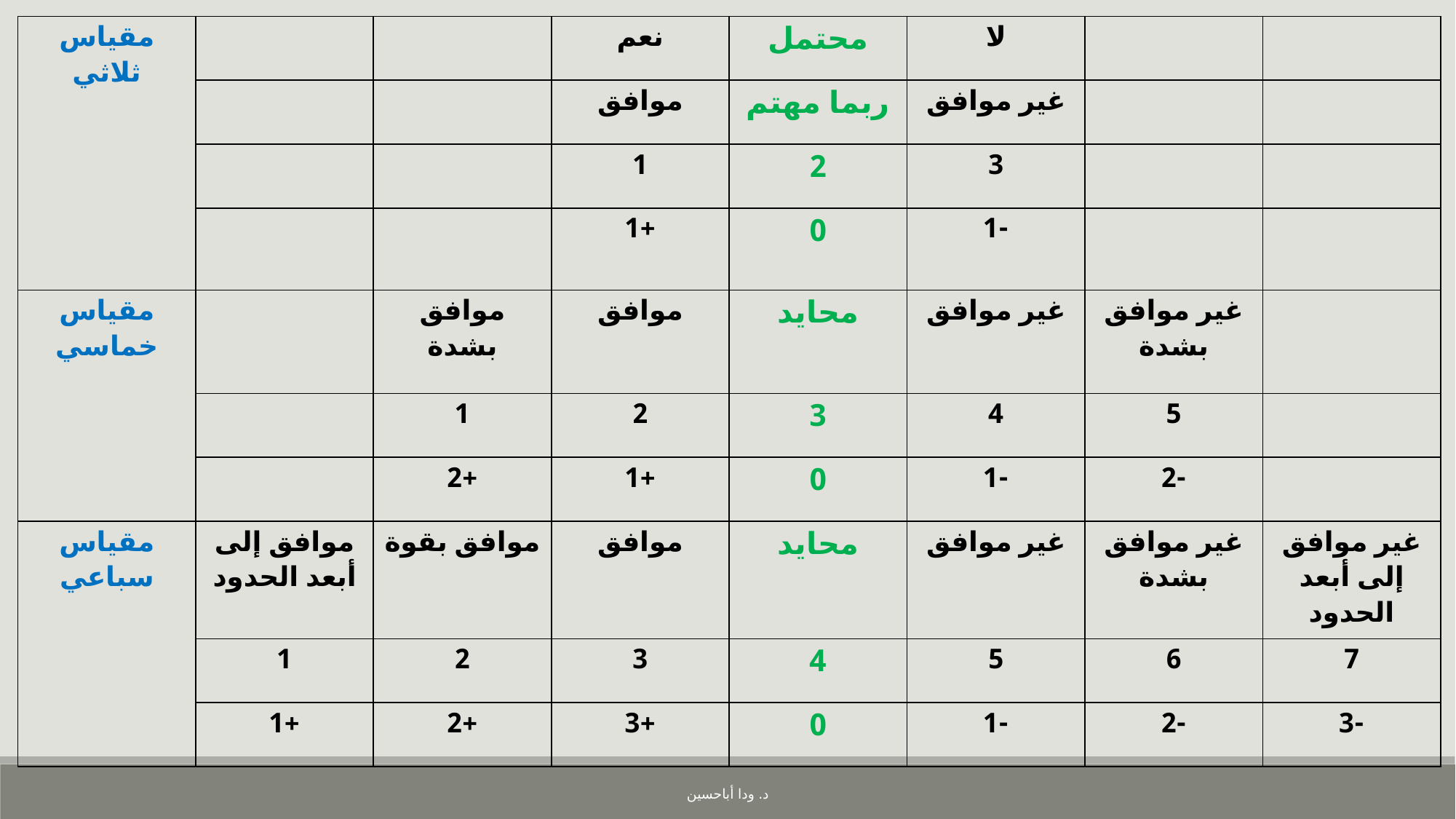

| مقياس ثلاثي |  |  | نعم | محتمل | لا |  |  |
| --- | --- | --- | --- | --- | --- | --- | --- |
|  |  |  | موافق | ربما مهتم | غير موافق |  |  |
|  |  |  | 1 | 2 | 3 |  |  |
|  |  |  | +1 | 0 | -1 |  |  |
| مقياس خماسي |  | موافق بشدة | موافق | محايد | غير موافق | غير موافق بشدة |  |
|  |  | 1 | 2 | 3 | 4 | 5 |  |
|  |  | +2 | +1 | 0 | -1 | -2 |  |
| مقياس سباعي | موافق إلى أبعد الحدود | موافق بقوة | موافق | محايد | غير موافق | غير موافق بشدة | غير موافق إلى أبعد الحدود |
|  | 1 | 2 | 3 | 4 | 5 | 6 | 7 |
|  | +1 | +2 | +3 | 0 | -1 | -2 | -3 |
د. ودا أباحسين